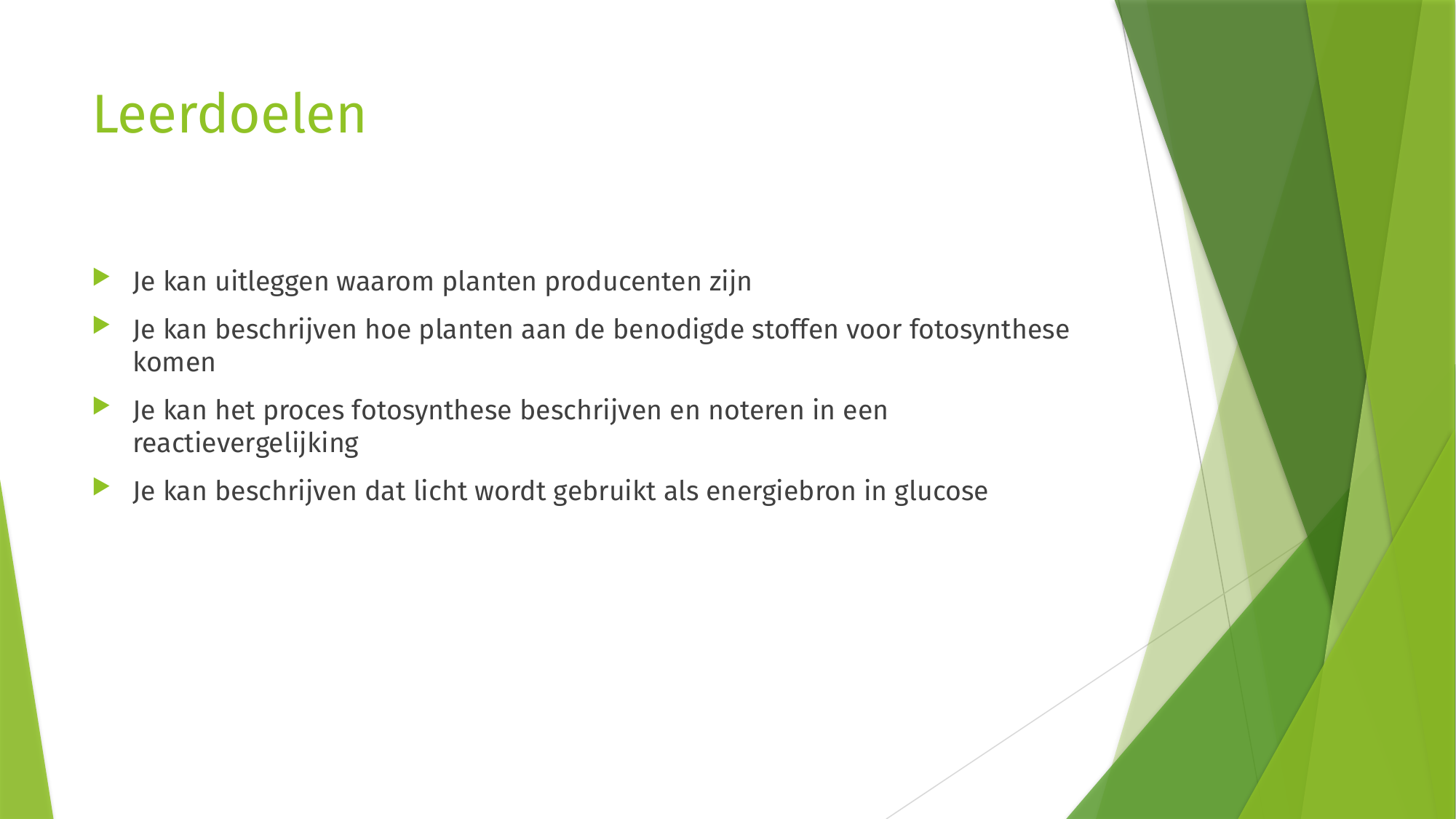

# Leerdoelen
Je kan uitleggen waarom planten producenten zijn
Je kan beschrijven hoe planten aan de benodigde stoffen voor fotosynthese komen
Je kan het proces fotosynthese beschrijven en noteren in een reactievergelijking
Je kan beschrijven dat licht wordt gebruikt als energiebron in glucose